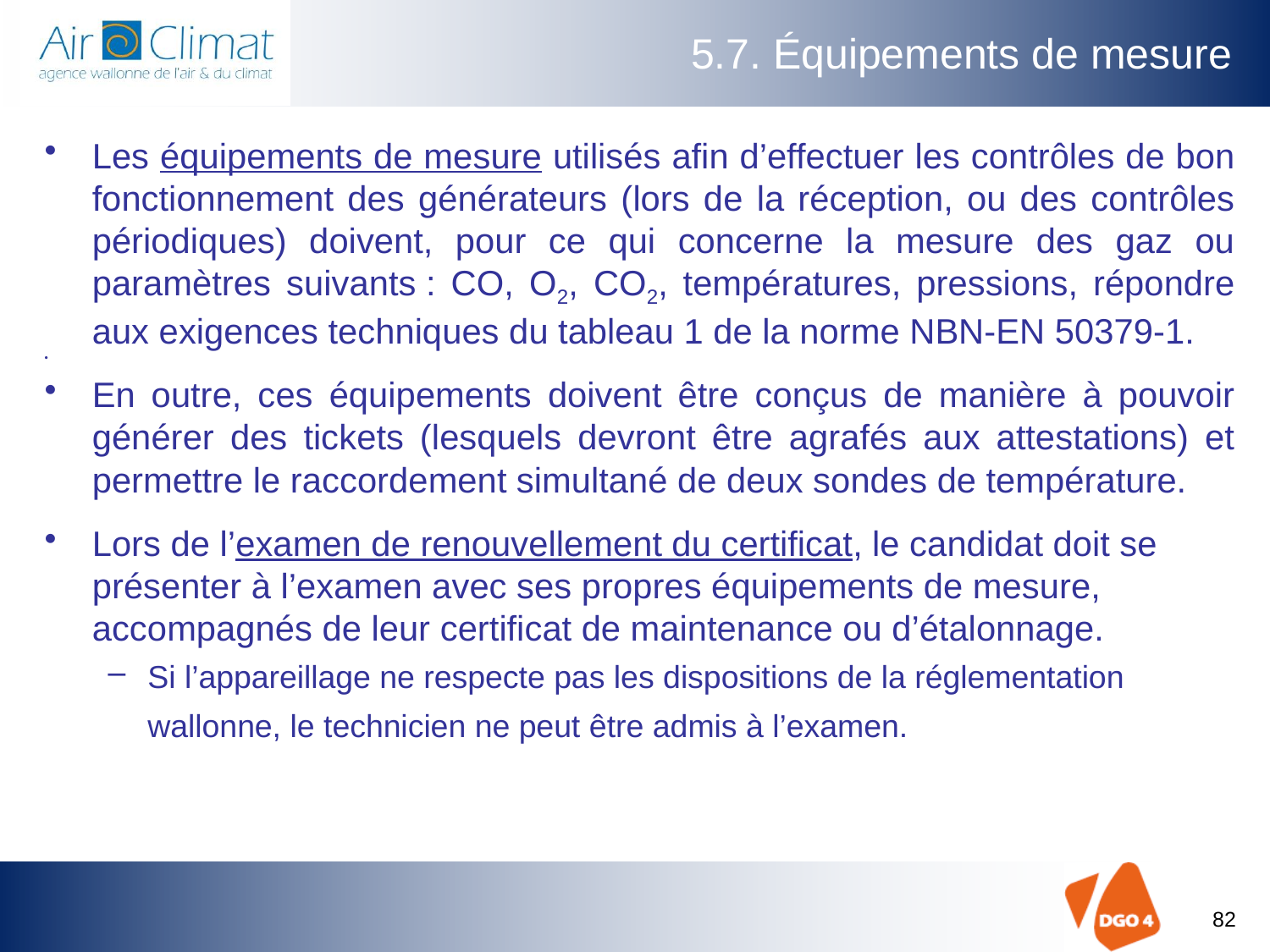

# 5.7. Équipements de mesure
Les équipements de mesure utilisés afin d’effectuer les contrôles de bon fonctionnement des générateurs (lors de la réception, ou des contrôles périodiques) doivent, pour ce qui concerne la mesure des gaz ou paramètres suivants : CO, O2, CO2, températures, pressions, répondre aux exigences techniques du tableau 1 de la norme NBN-EN 50379-1.

En outre, ces équipements doivent être conçus de manière à pouvoir générer des tickets (lesquels devront être agrafés aux attestations) et permettre le raccordement simultané de deux sondes de température.

Lors de l’examen de renouvellement du certificat, le candidat doit se présenter à l’examen avec ses propres équipements de mesure, accompagnés de leur certificat de maintenance ou d’étalonnage.
Si l’appareillage ne respecte pas les dispositions de la réglementation wallonne, le technicien ne peut être admis à l’examen.

82